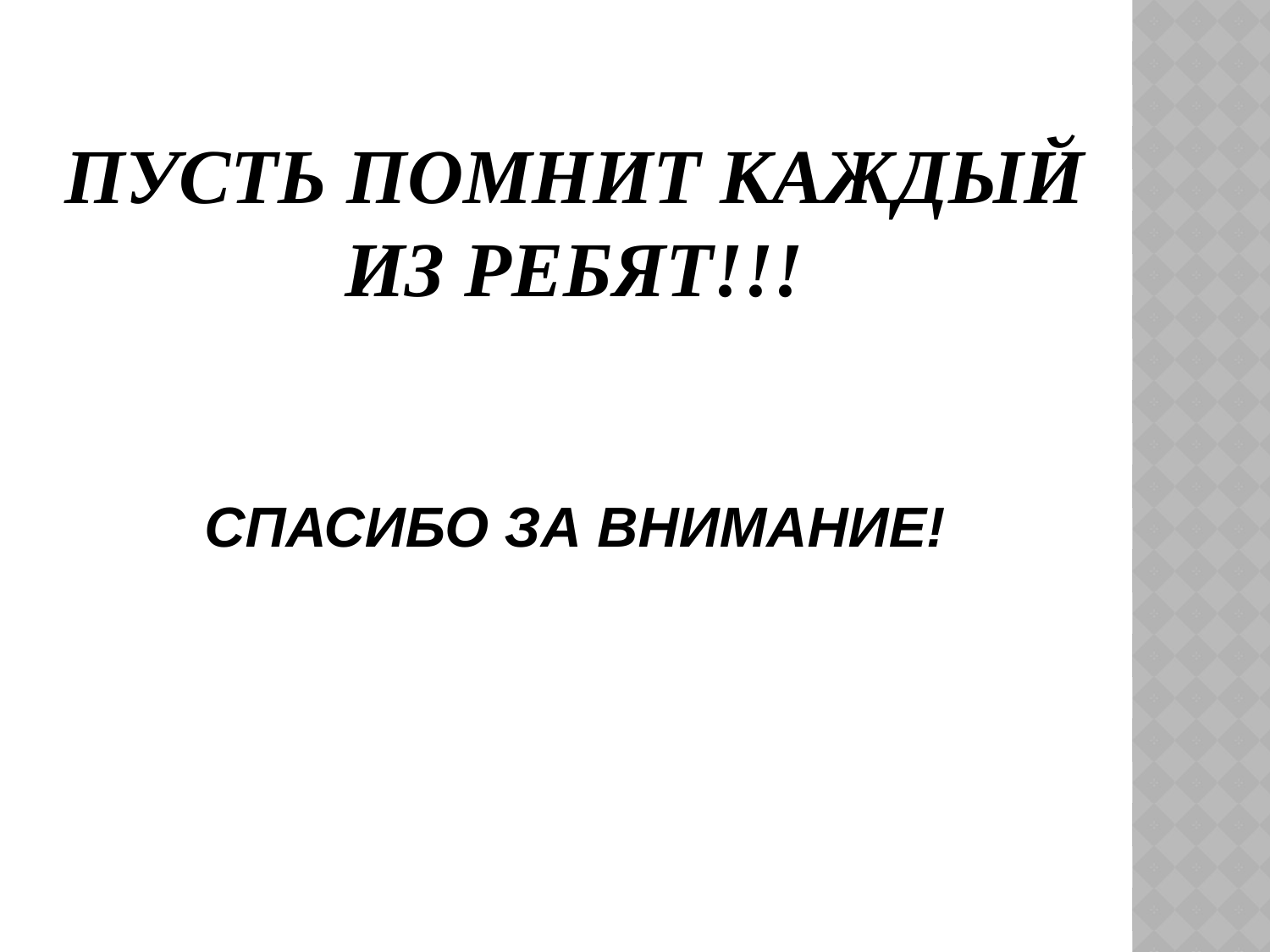

# Пусть помнит каждый из ребят!!! Спасибо за внимание!